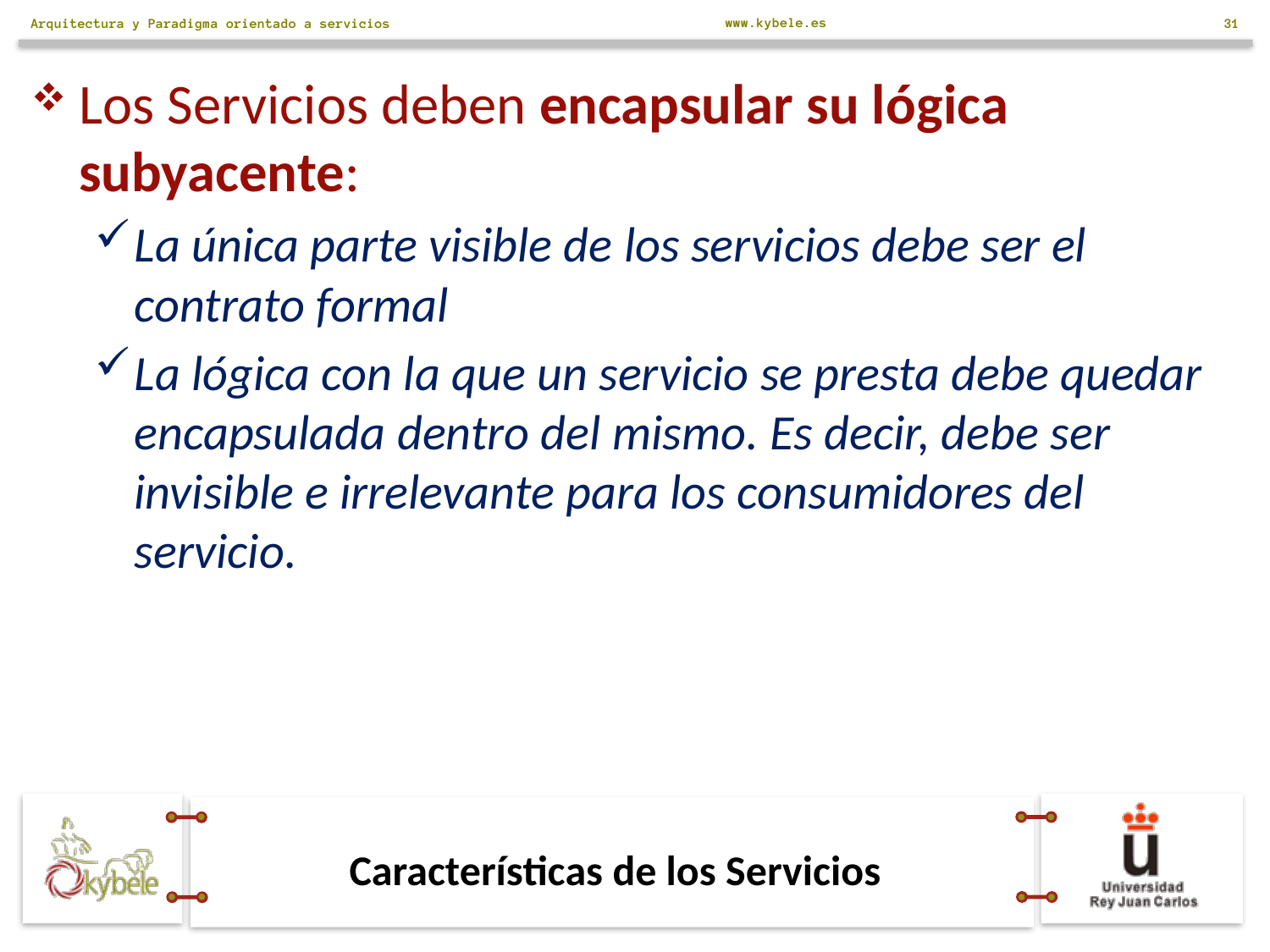

Arquitectura y Paradigma orientado a servicios
31
Los Servicios deben encapsular su lógica subyacente:
La única parte visible de los servicios debe ser el contrato formal
La lógica con la que un servicio se presta debe quedar encapsulada dentro del mismo. Es decir, debe ser invisible e irrelevante para los consumidores del servicio.
# Características de los Servicios